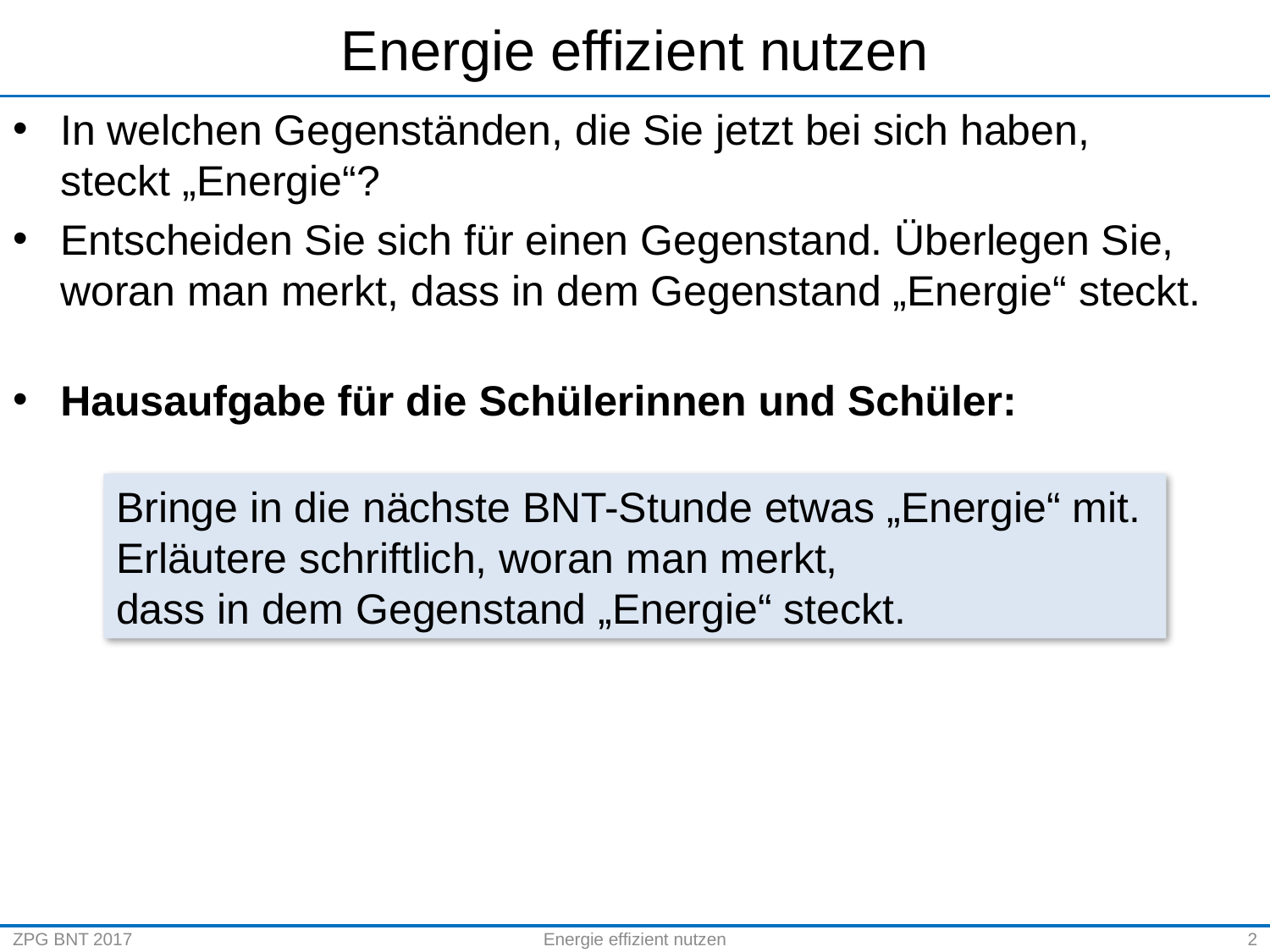

# Energie effizient nutzen
In welchen Gegenständen, die Sie jetzt bei sich haben,
steckt „Energie“?
Entscheiden Sie sich für einen Gegenstand. Überlegen Sie, woran man merkt, dass in dem Gegenstand „Energie“ steckt.
Hausaufgabe für die Schülerinnen und Schüler:
Bringe in die nächste BNT-Stunde etwas „Energie“ mit.
Erläutere schriftlich, woran man merkt,
dass in dem Gegenstand „Energie“ steckt.
ZPG BNT 2017
Energie effizient nutzen
2